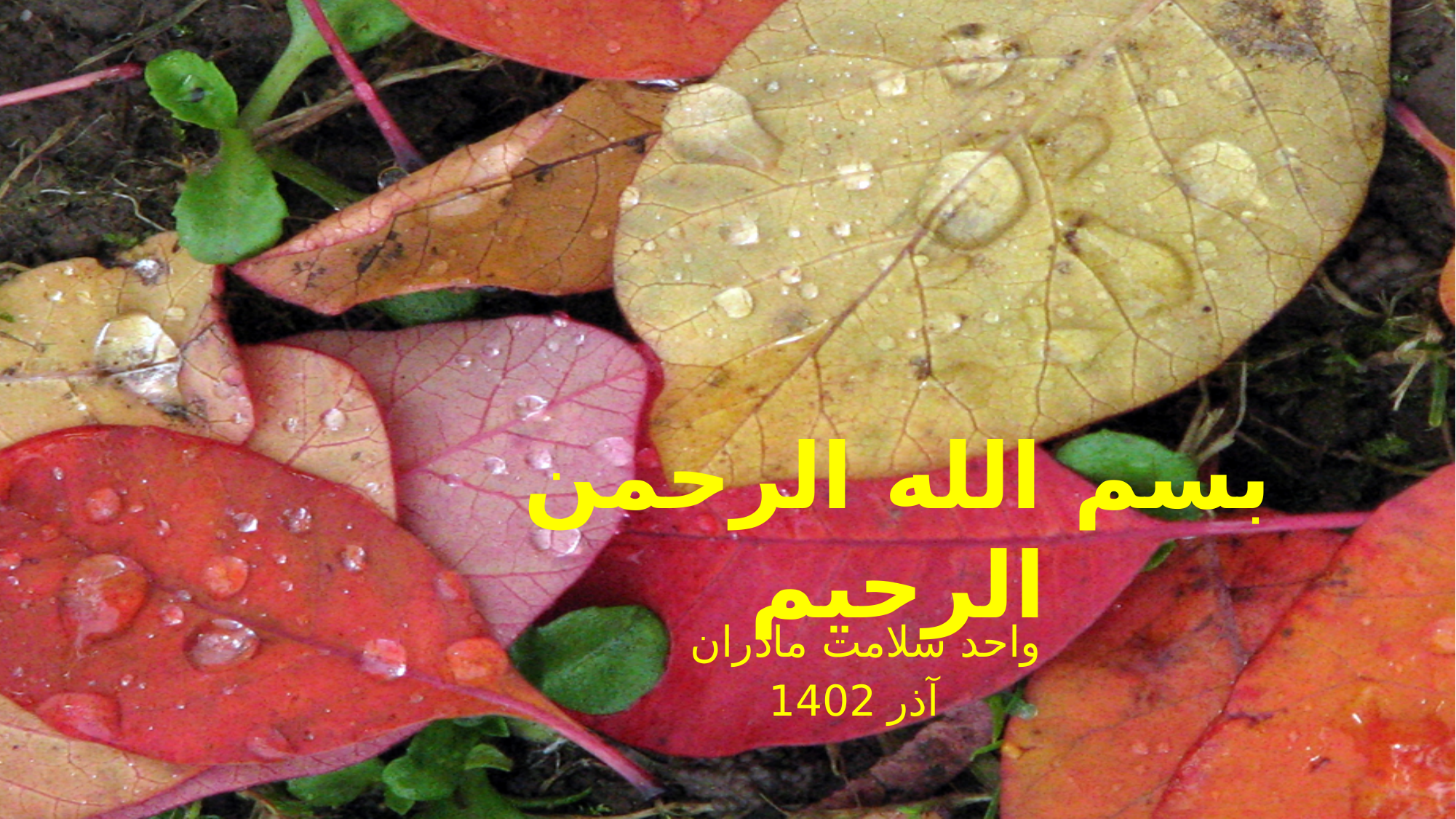

# بسم الله الرحمن الرحیم
واحد سلامت مادران
آذر 1402